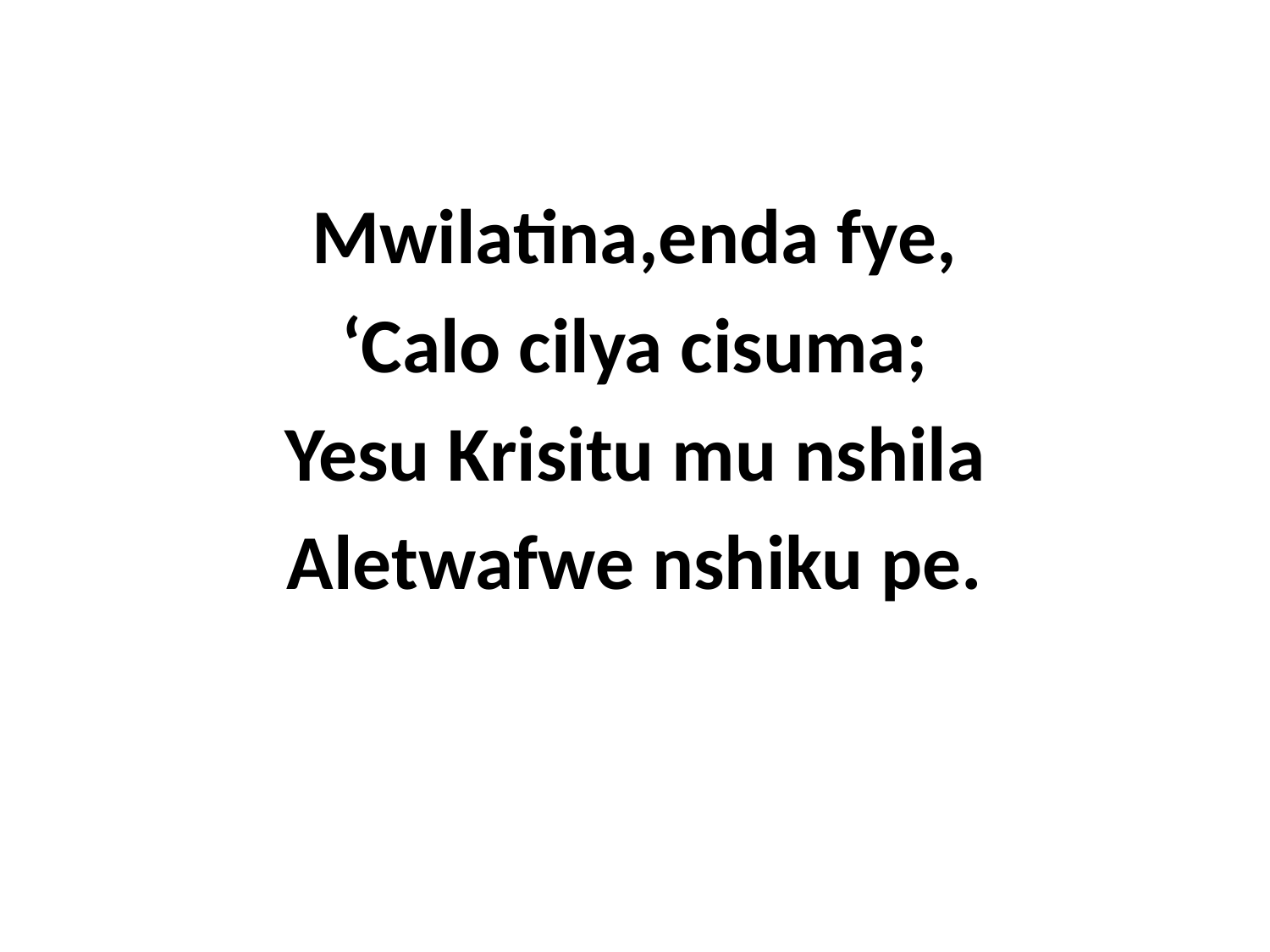

Mwilatina,enda fye,
‘Calo cilya cisuma;
Yesu Krisitu mu nshila
Aletwafwe nshiku pe.